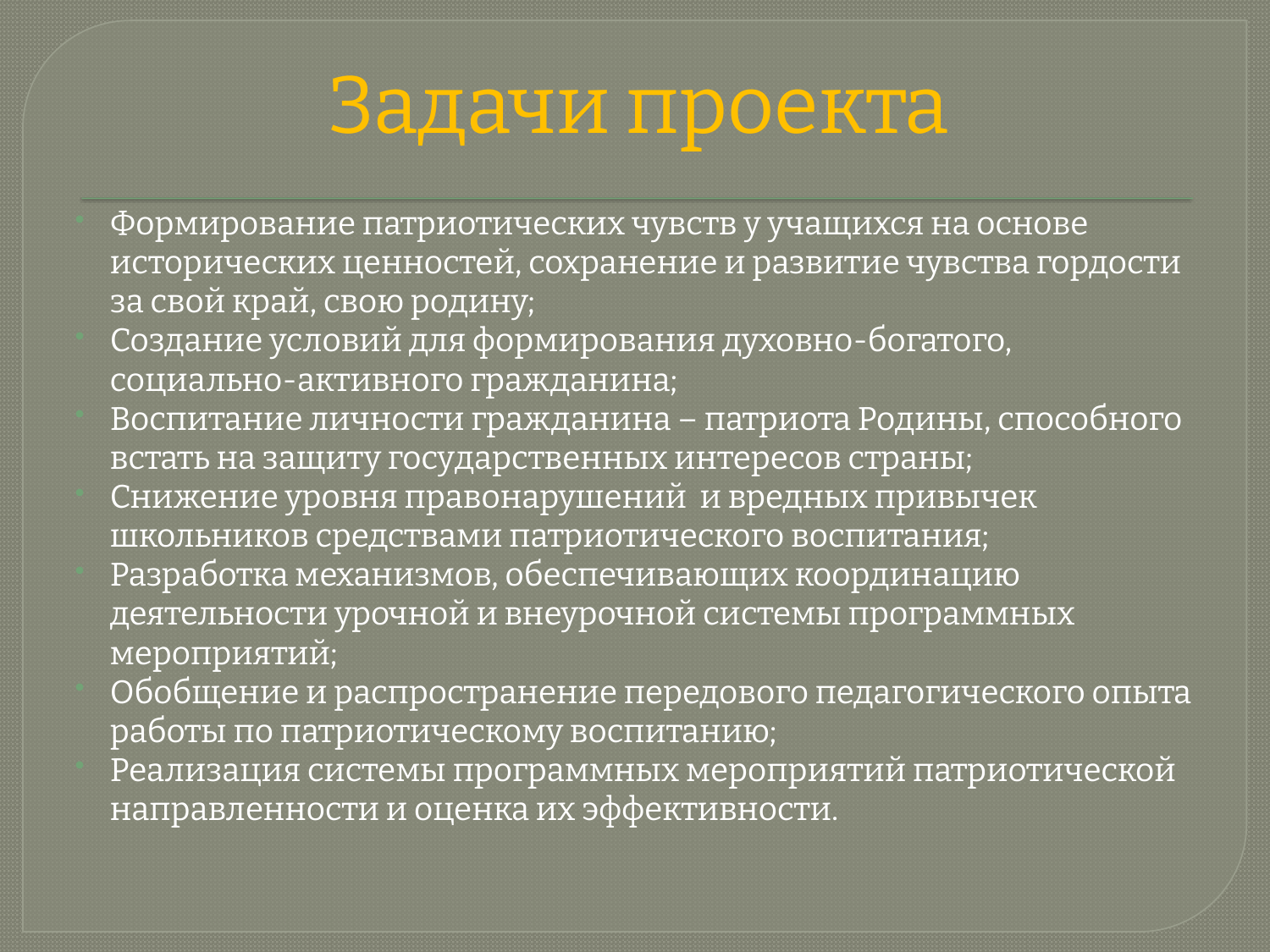

# Задачи проекта
Формирование патриотических чувств у учащихся на основе исторических ценностей, сохранение и развитие чувства гордости за свой край, свою родину;
Создание условий для формирования духовно-богатого, социально-активного гражданина;
Воспитание личности гражданина – патриота Родины, способного встать на защиту государственных интересов страны;
Снижение уровня правонарушений  и вредных привычек школьников средствами патриотического воспитания;
Разработка механизмов, обеспечивающих координацию деятельности урочной и внеурочной системы программных мероприятий;
Обобщение и распространение передового педагогического опыта работы по патриотическому воспитанию;
Реализация системы программных мероприятий патриотической направленности и оценка их эффективности.